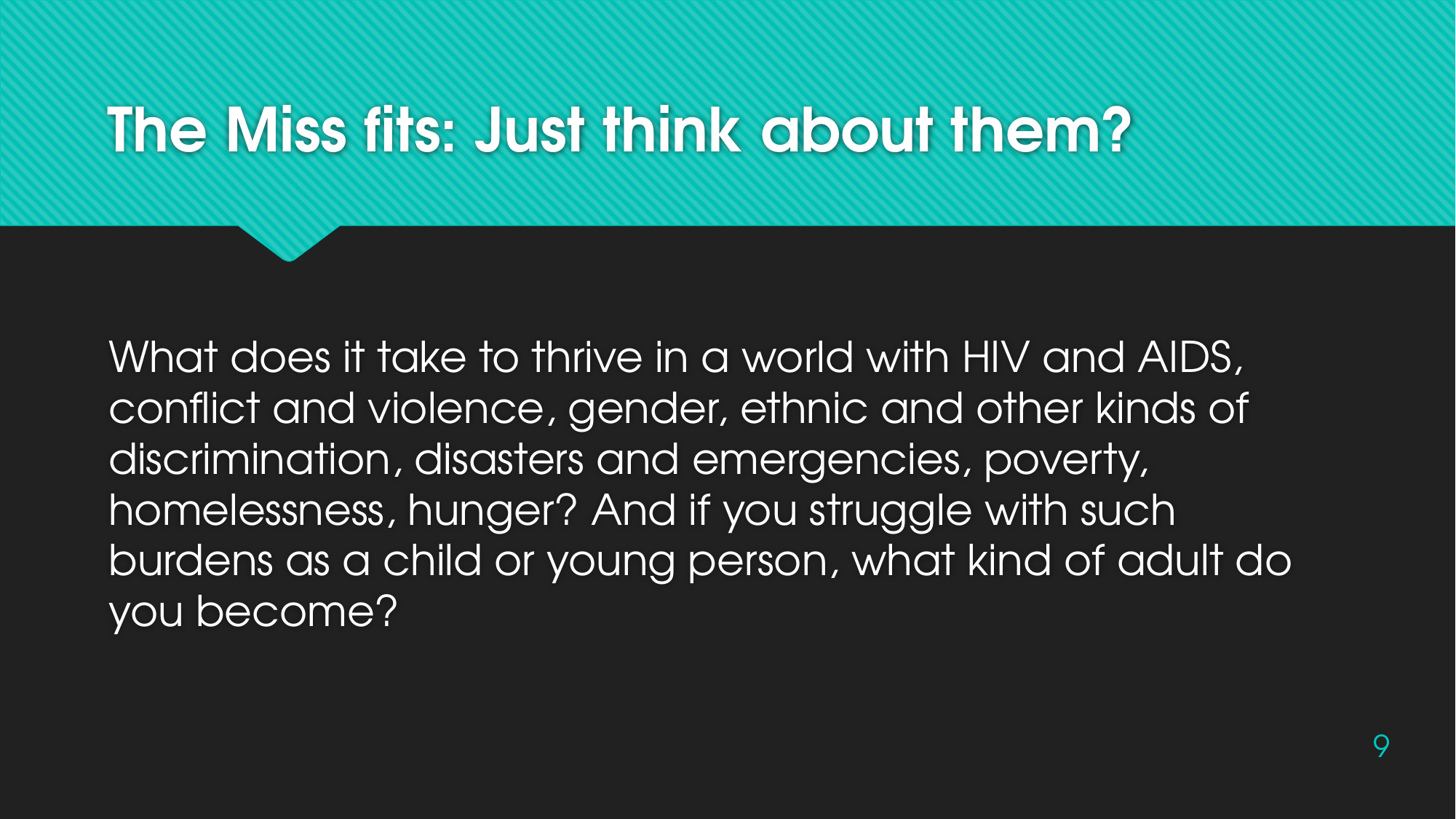

# The Miss fits: Just think about them?
What does it take to thrive in a world with HIV and AIDS, conflict and violence, gender, ethnic and other kinds of discrimination, disasters and emergencies, poverty, homelessness, hunger? And if you struggle with such burdens as a child or young person, what kind of adult do you become?
9